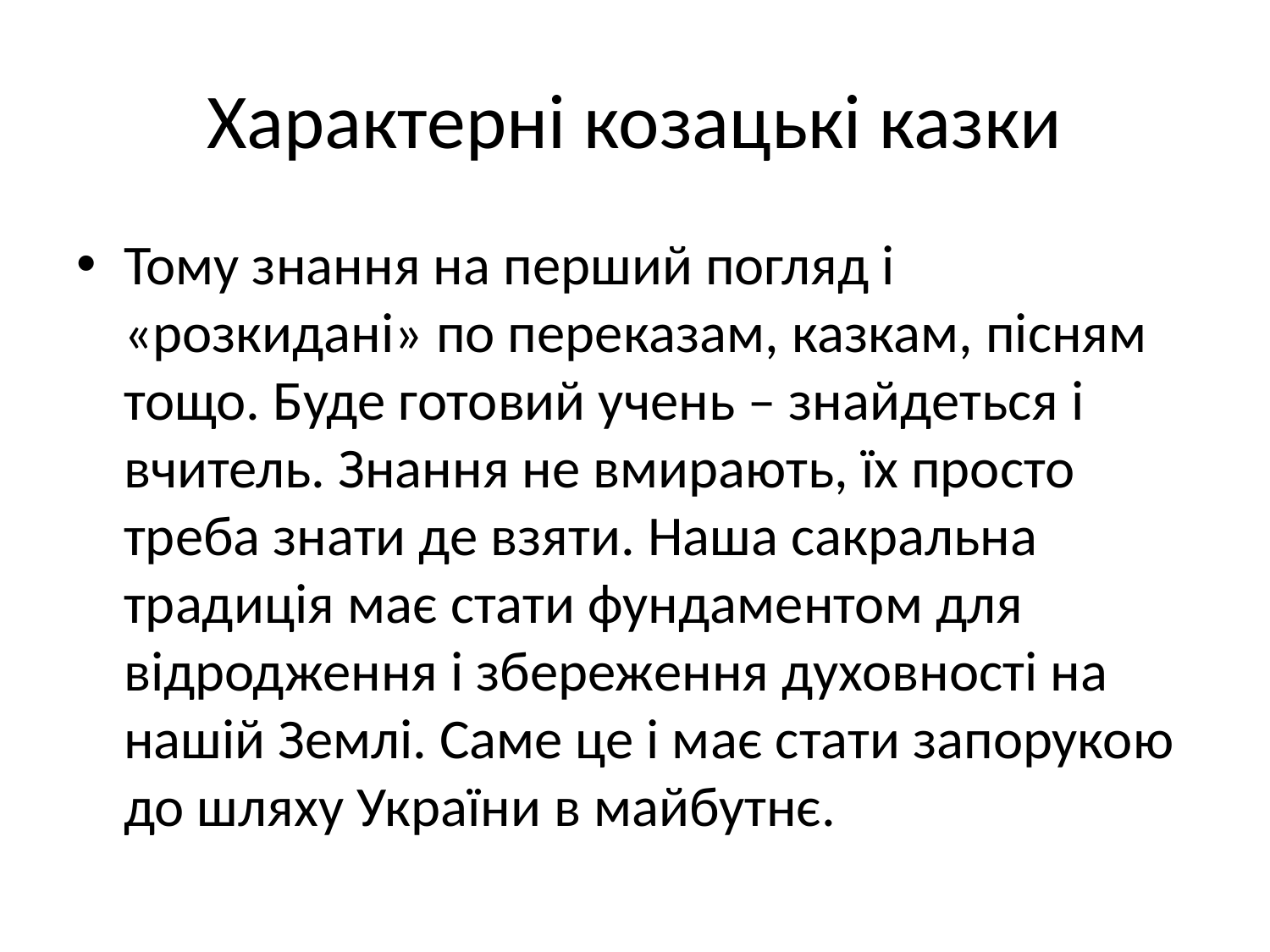

# Характерні козацькі казки
Тому знання на перший погляд і «розкидані» по переказам, казкам, пісням тощо. Буде готовий учень – знайдеться і вчитель. Знання не вмирають, їх просто треба знати де взяти. Наша сакральна традиція має стати фундаментом для відродження і збереження духовності на нашій Землі. Саме це і має стати запорукою до шляху України в майбутнє.